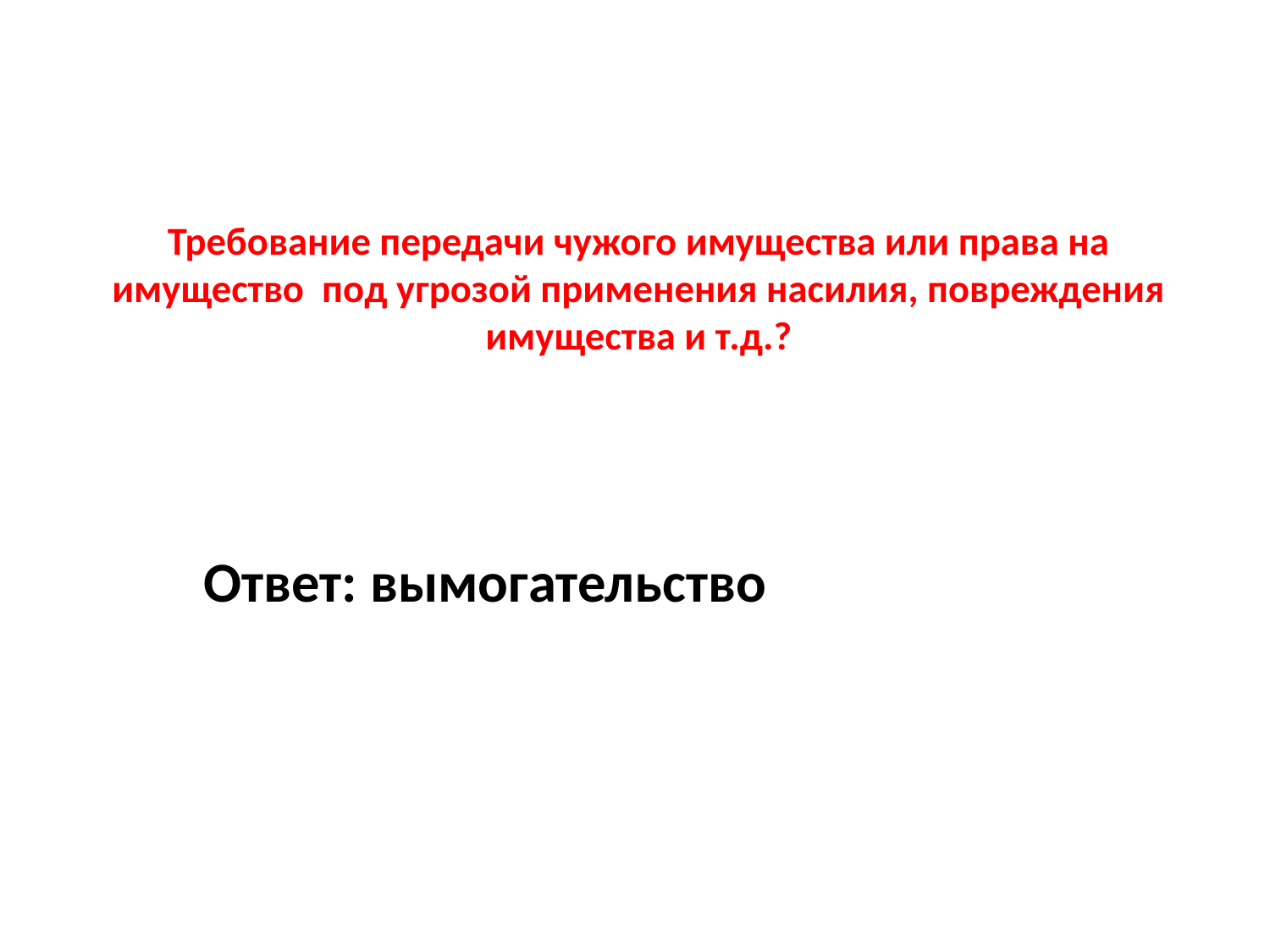

# Требование передачи чужого имущества или права на имущество  под угрозой применения насилия, повреждения имущества и т.д.?
Ответ: вымогательство